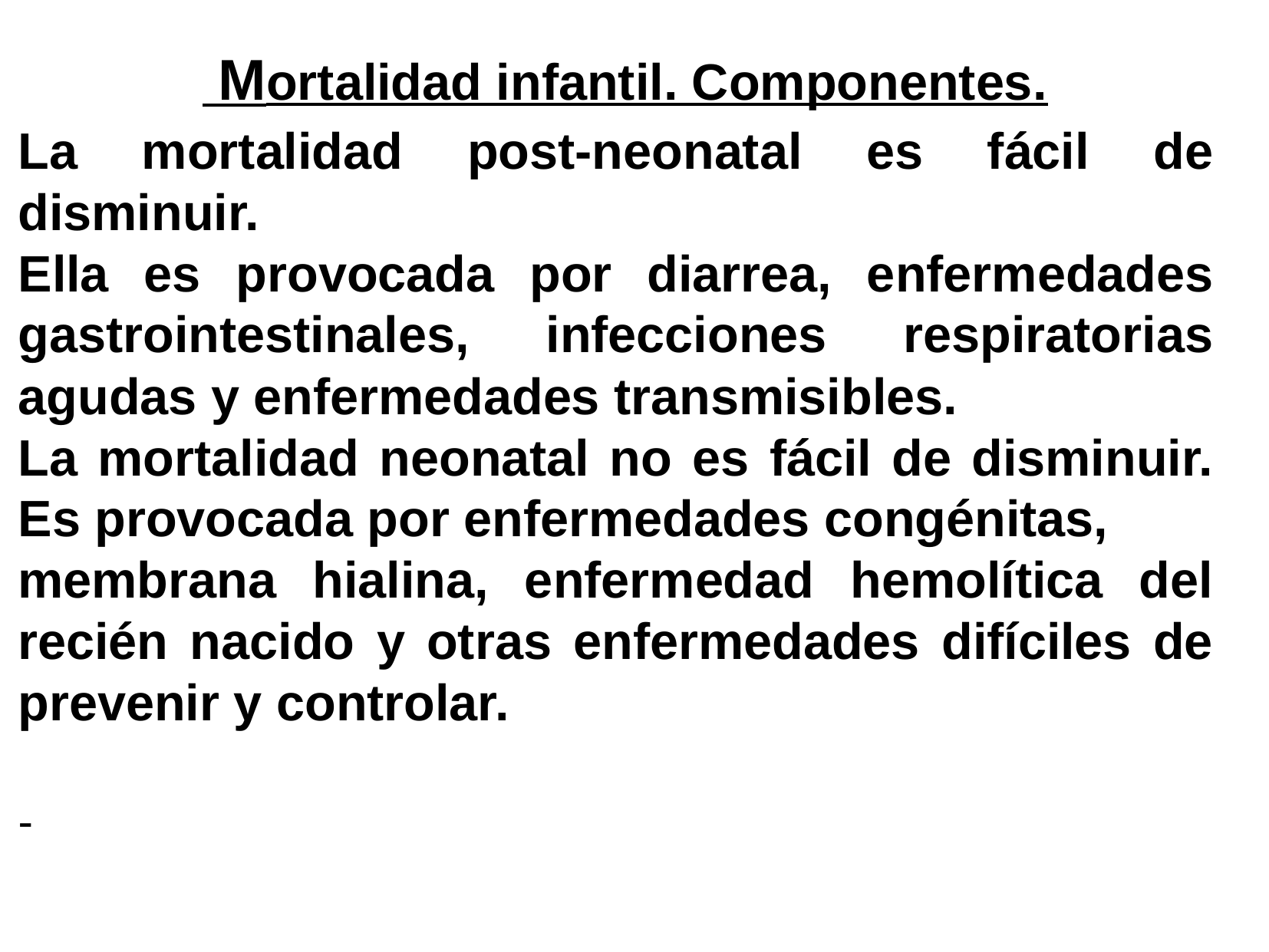

Mortalidad infantil. Componentes.
La mortalidad post-neonatal es fácil de disminuir.
Ella es provocada por diarrea, enfermedades gastrointestinales, infecciones respiratorias agudas y enfermedades transmisibles.
La mortalidad neonatal no es fácil de disminuir. Es provocada por enfermedades congénitas,
membrana hialina, enfermedad hemolítica del recién nacido y otras enfermedades difíciles de prevenir y controlar.

-